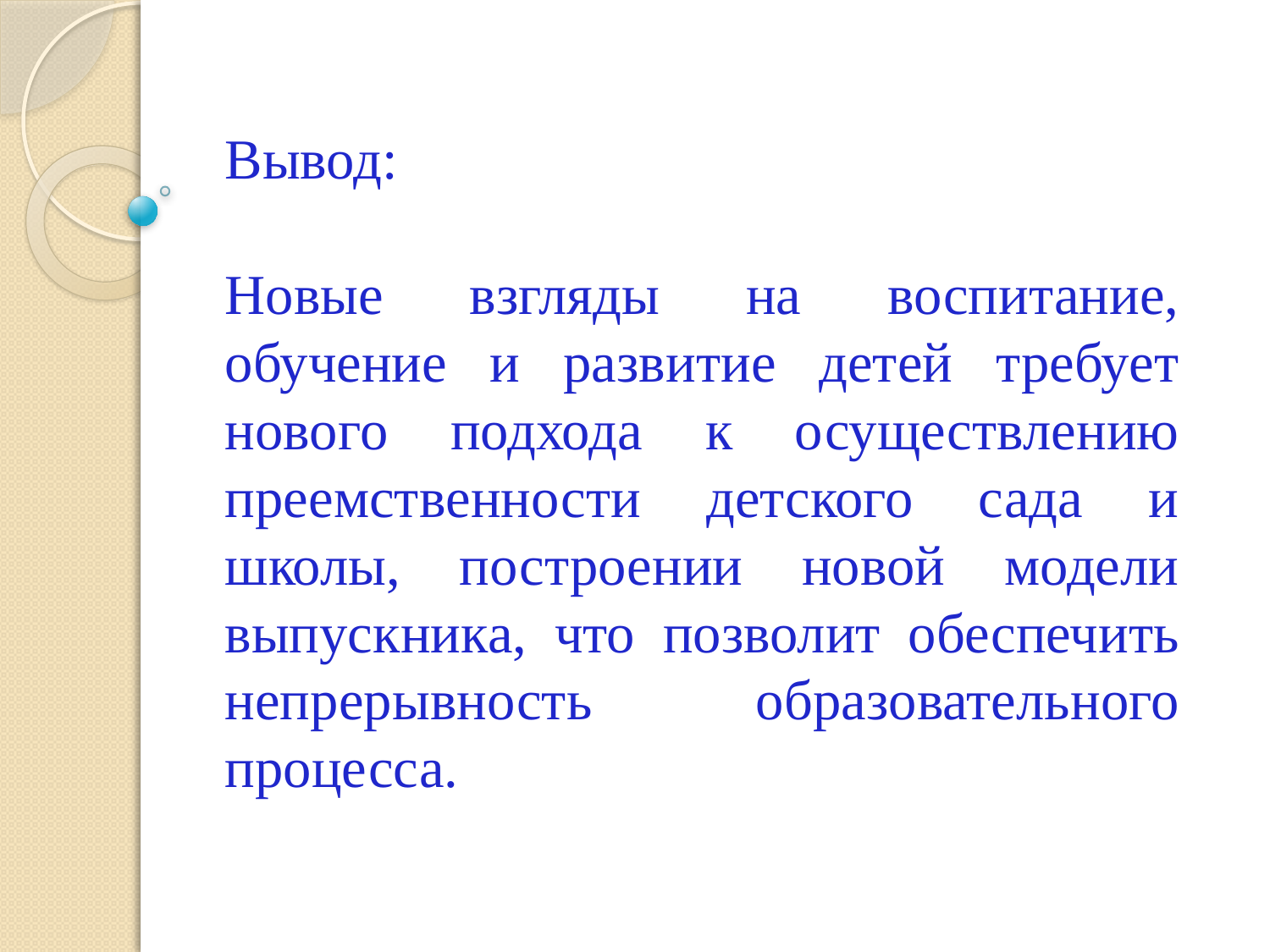

Вывод:

Новые взгляды на воспитание, обучение и развитие детей требует нового подхода к осуществлению преемственности детского сада и школы, построении новой модели выпускника, что позволит обеспечить непрерывность образовательного процесса.